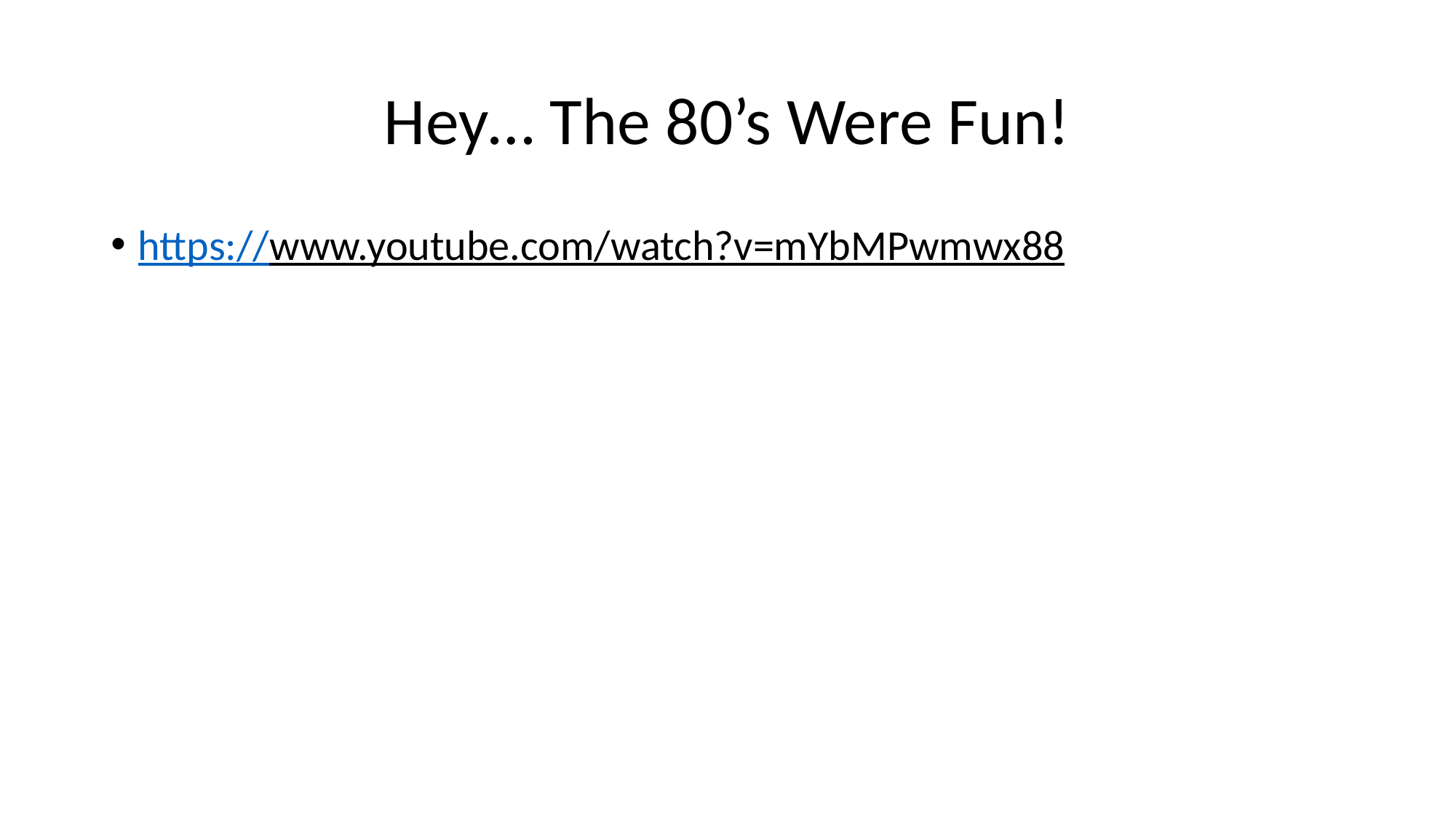

# Hey… The 80’s Were Fun!
https://www.youtube.com/watch?v=mYbMPwmwx88